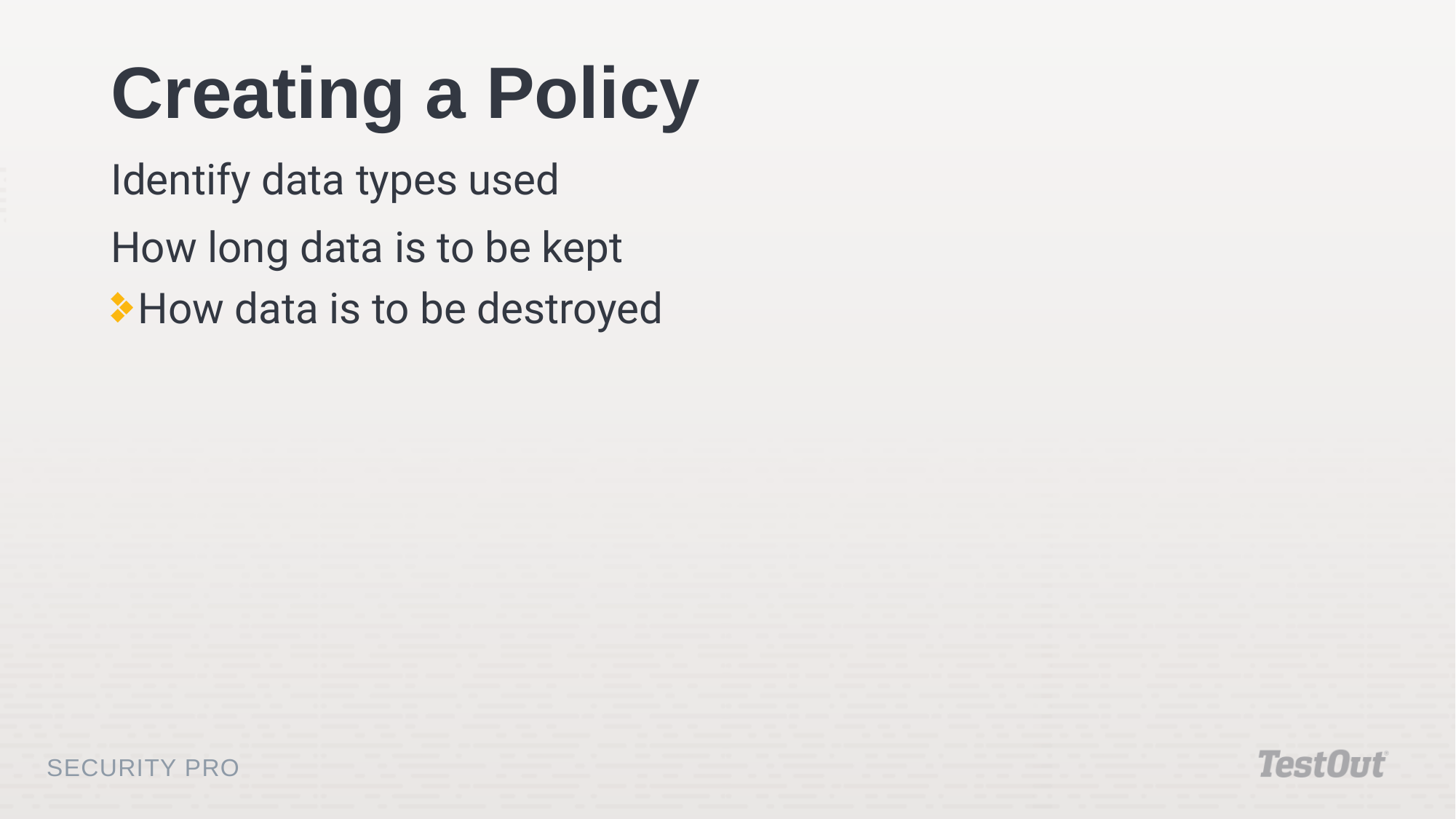

# Creating a Policy
Identify data types used
How long data is to be kept
How data is to be destroyed
Security Pro